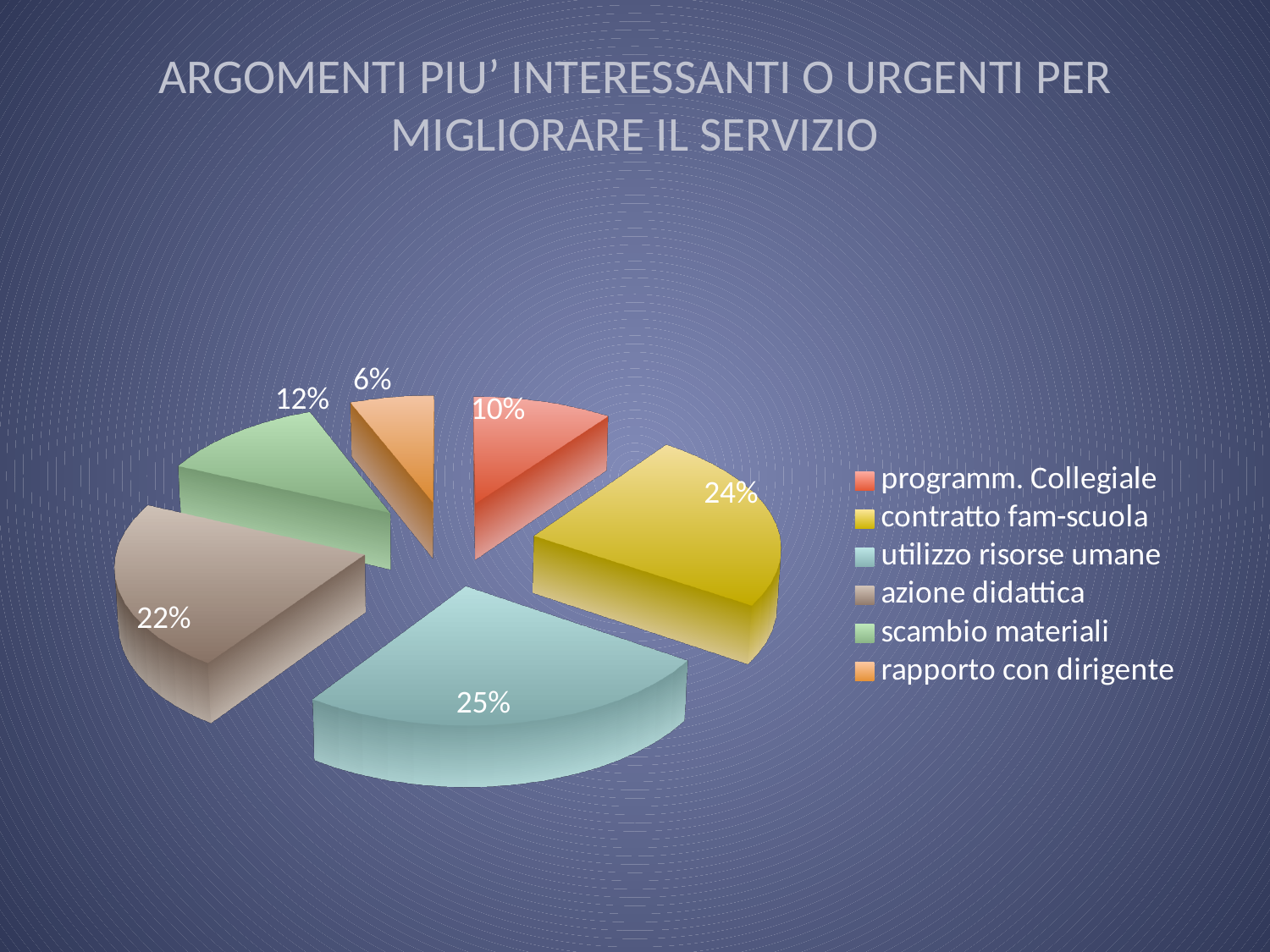

# ARGOMENTI PIU’ INTERESSANTI O URGENTI PER MIGLIORARE IL SERVIZIO

[unsupported chart]